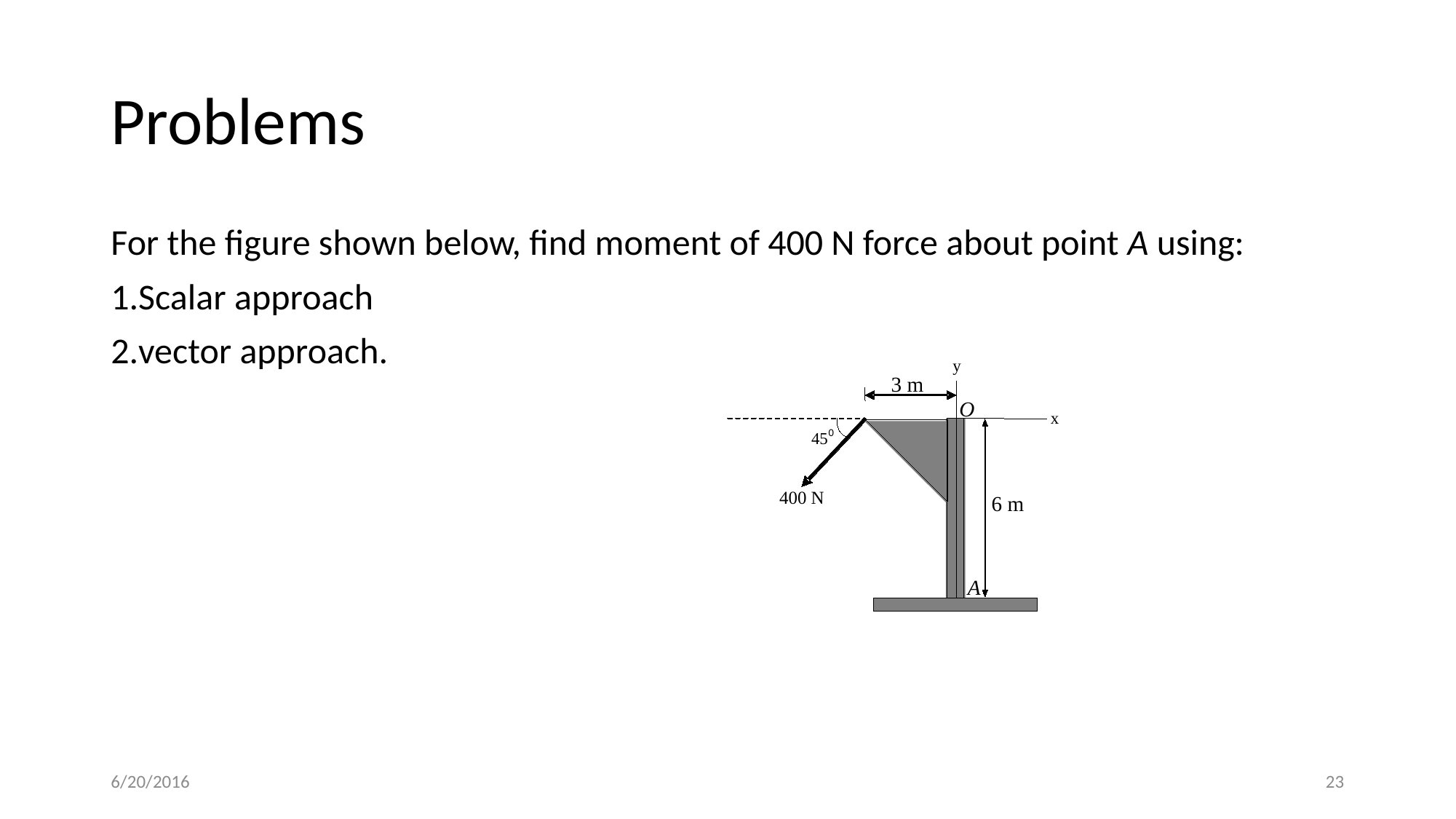

# Problems
For the figure shown below, find moment of 400 N force about point A using:
Scalar approach
vector approach.

y
3 m

O

x

0

45

400 N

6 m

A

6/20/2016
23